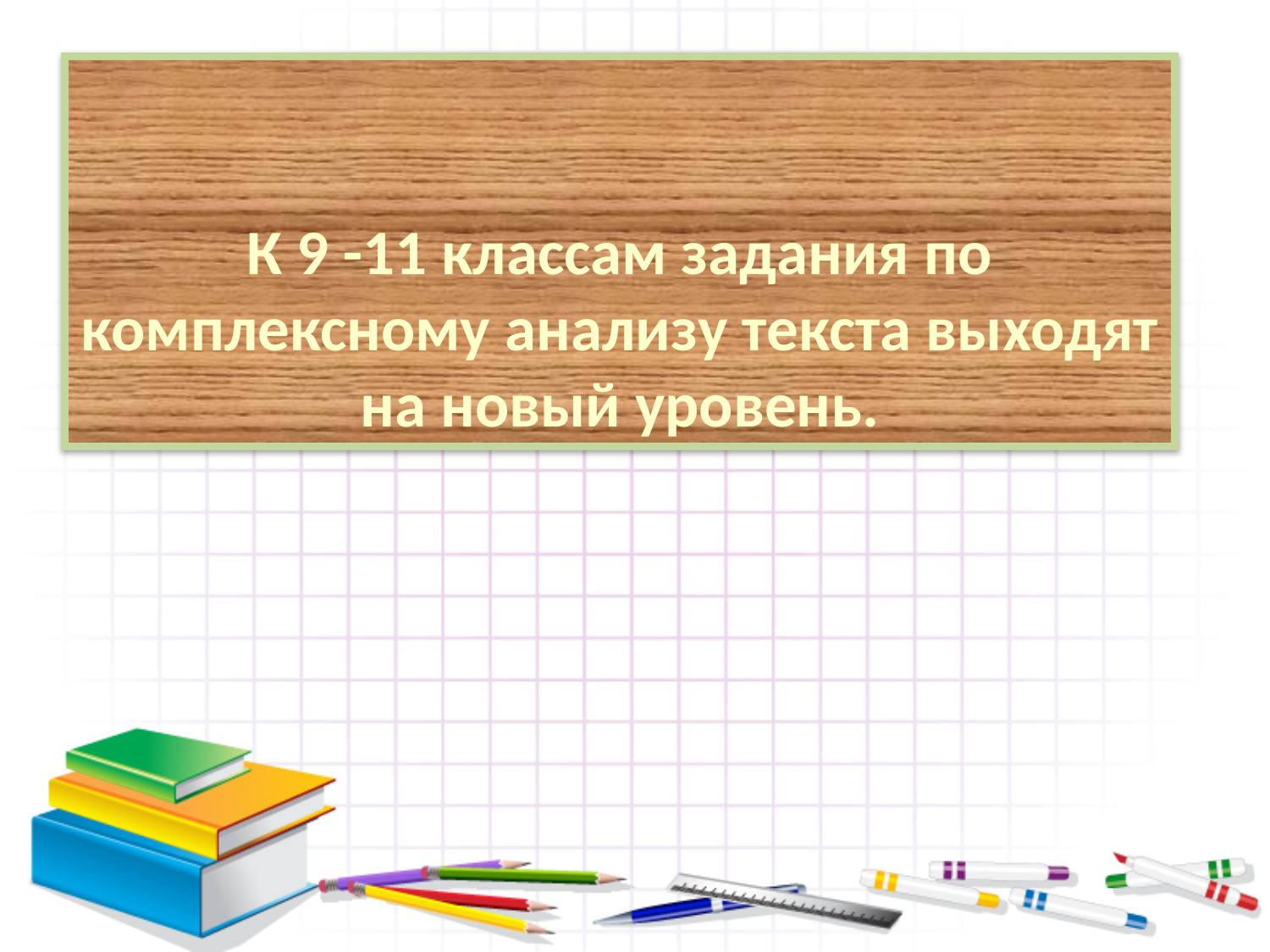

# К 9 -11 классам задания по комплексному анализу текста выходят на новый уровень.